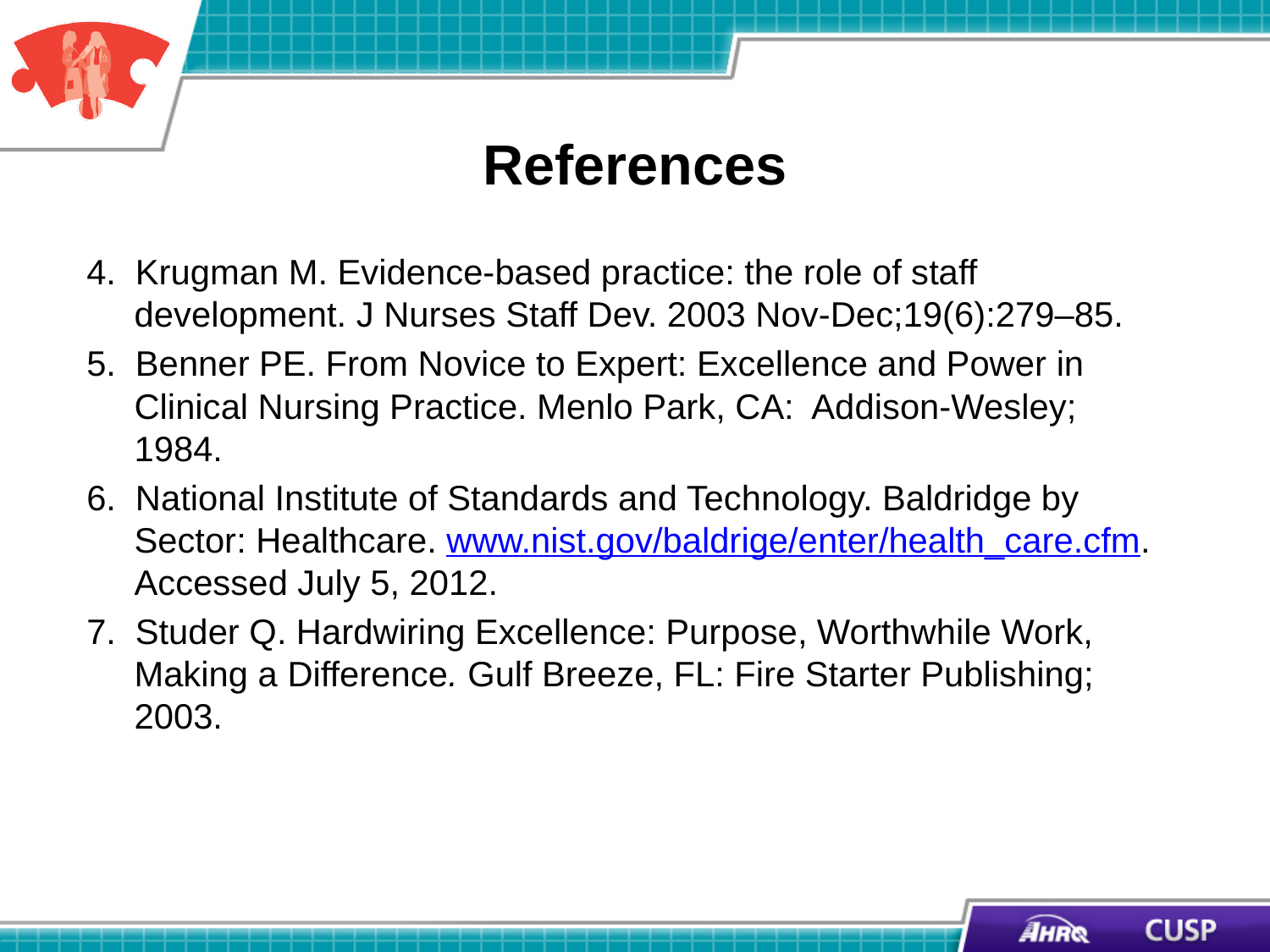

# References
4.  Krugman M. Evidence-based practice: the role of staff development. J Nurses Staff Dev. 2003 Nov-Dec;19(6):279–85.
5.  Benner PE. From Novice to Expert: Excellence and Power in Clinical Nursing Practice. Menlo Park, CA:  Addison-Wesley; 1984.
6.  National Institute of Standards and Technology. Baldridge by Sector: Healthcare. www.nist.gov/baldrige/enter/health_care.cfm. Accessed July 5, 2012.
7.  Studer Q. Hardwiring Excellence: Purpose, Worthwhile Work, Making a Difference. Gulf Breeze, FL: Fire Starter Publishing; 2003.